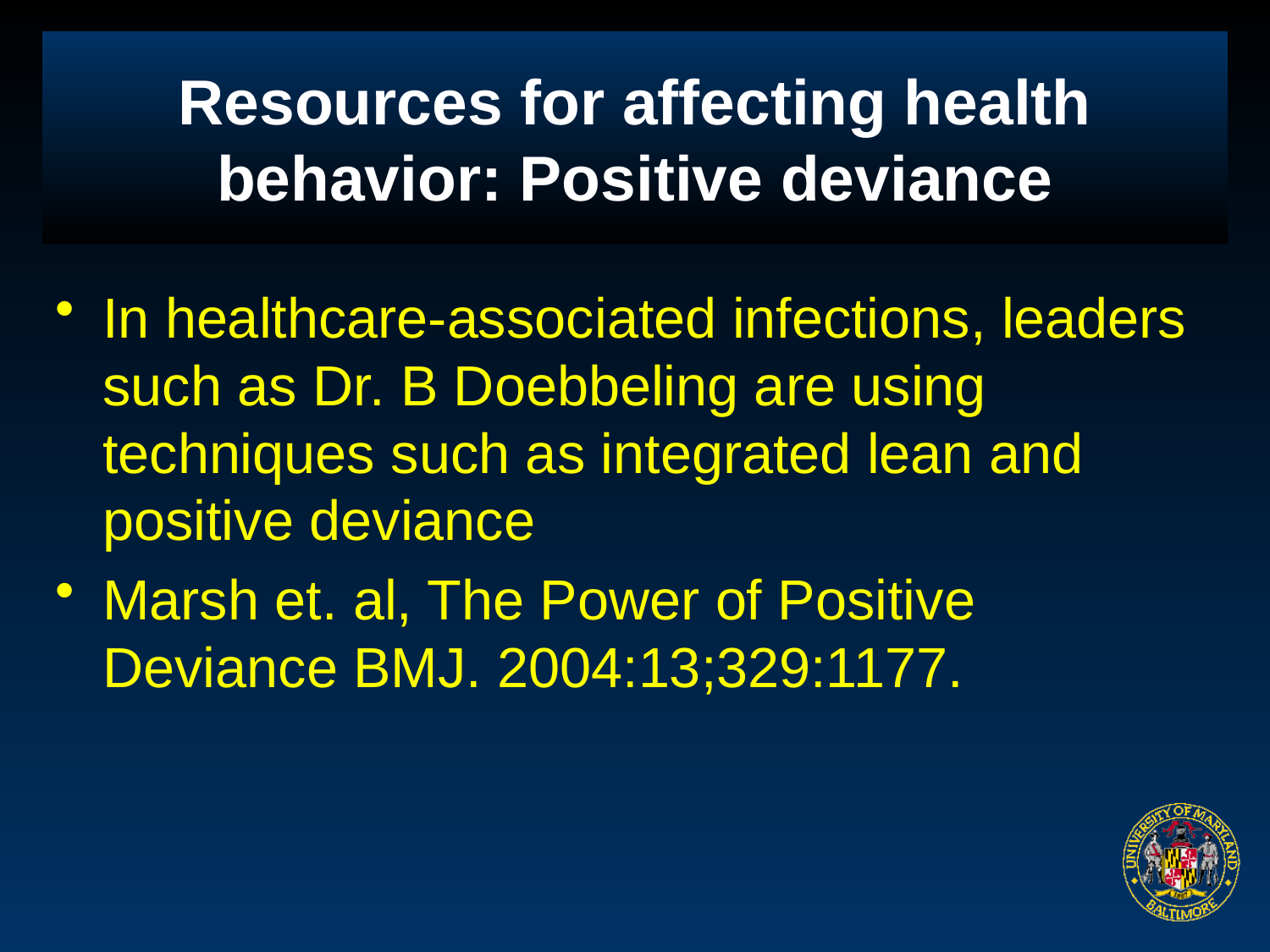

# Resources for affecting health behavior: Positive deviance
In healthcare-associated infections, leaders such as Dr. B Doebbeling are using techniques such as integrated lean and positive deviance
Marsh et. al, The Power of Positive Deviance BMJ. 2004:13;329:1177.